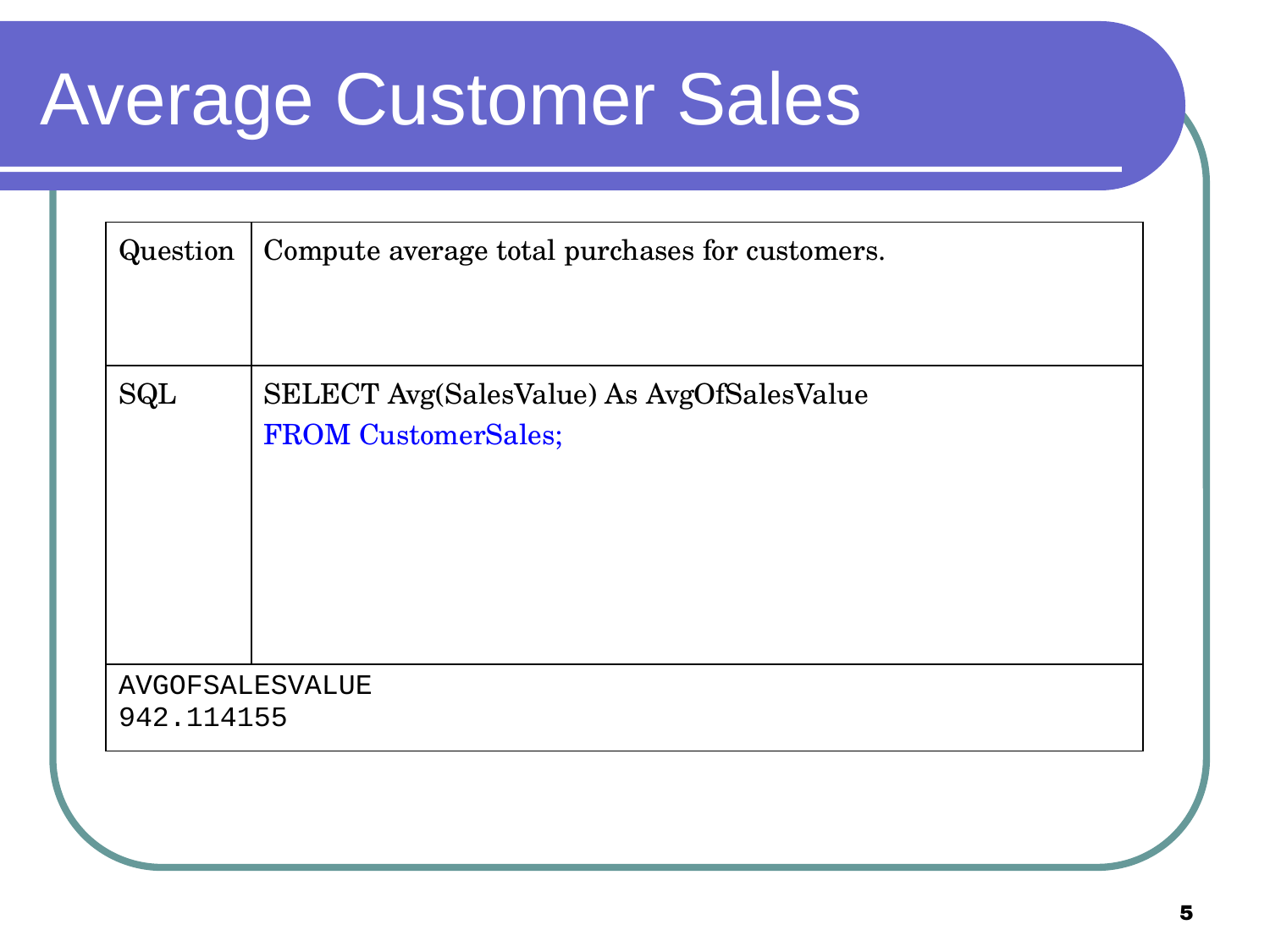

# Average Customer Sales
| Question | Compute average total purchases for customers. |
| --- | --- |
| SQL | SELECT Avg(SalesValue) As AvgOfSalesValue FROM CustomerSales; |
| AVGOFSALESVALUE 942.114155 |  |
5